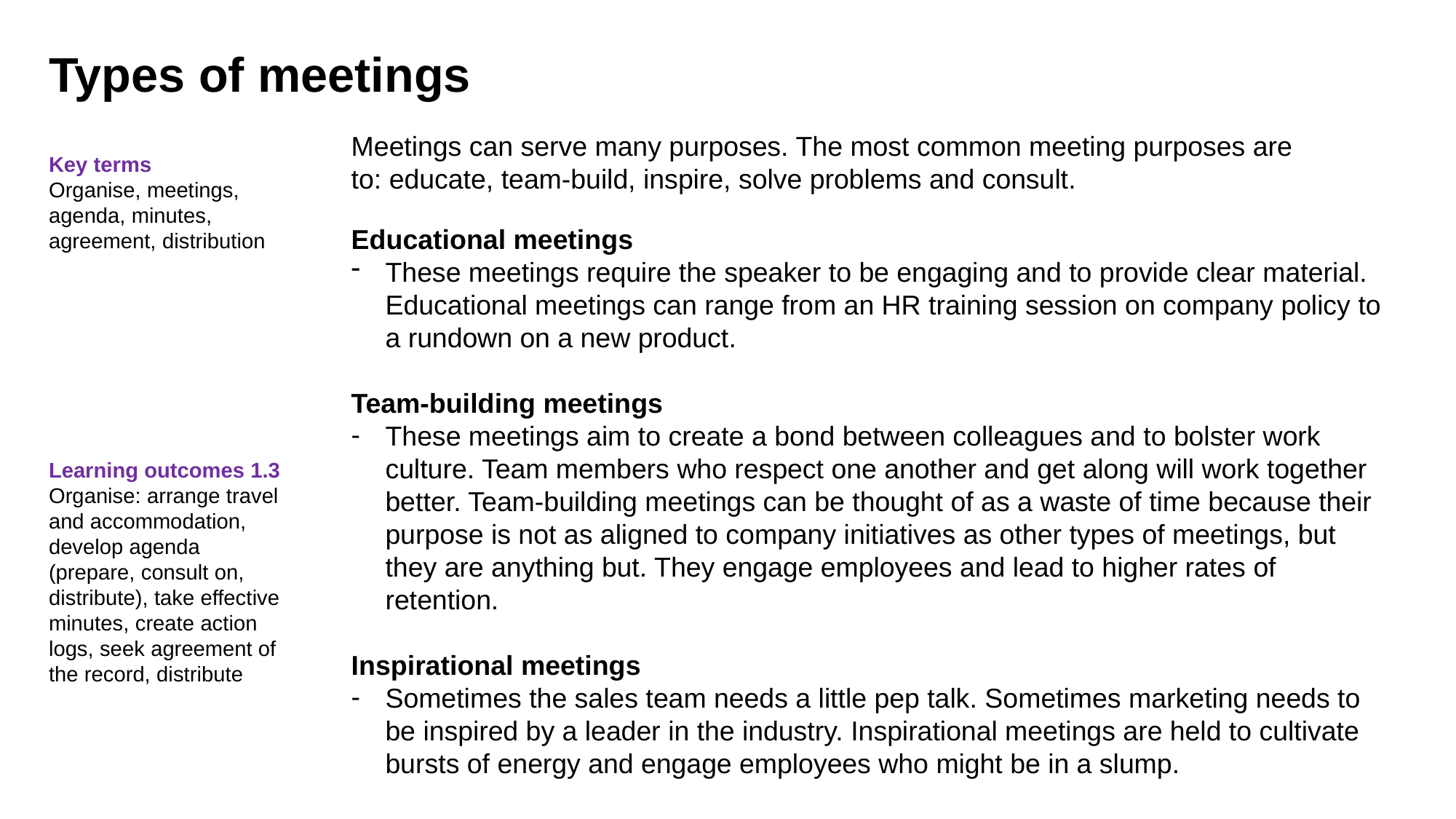

Types of meetings
Meetings can serve many purposes. The most common meeting purposes are to: educate, team-build, inspire, solve problems and consult.
Key terms
Organise, meetings, agenda, minutes, agreement, distribution

Learning outcomes 1.3
Organise: arrange travel and accommodation, develop agenda (prepare, consult on, distribute), take effective minutes, create action logs, seek agreement of the record, distribute

Educational meetings
These meetings require the speaker to be engaging and to provide clear material. Educational meetings can range from an HR training session on company policy to a rundown on a new product.

Team-building meetings
These meetings aim to create a bond between colleagues and to bolster work culture. Team members who respect one another and get along will work together better. Team-building meetings can be thought of as a waste of time because their purpose is not as aligned to company initiatives as other types of meetings, but they are anything but. They engage employees and lead to higher rates of retention.

Inspirational meetings
Sometimes the sales team needs a little pep talk. Sometimes marketing needs to be inspired by a leader in the industry. Inspirational meetings are held to cultivate bursts of energy and engage employees who might be in a slump.